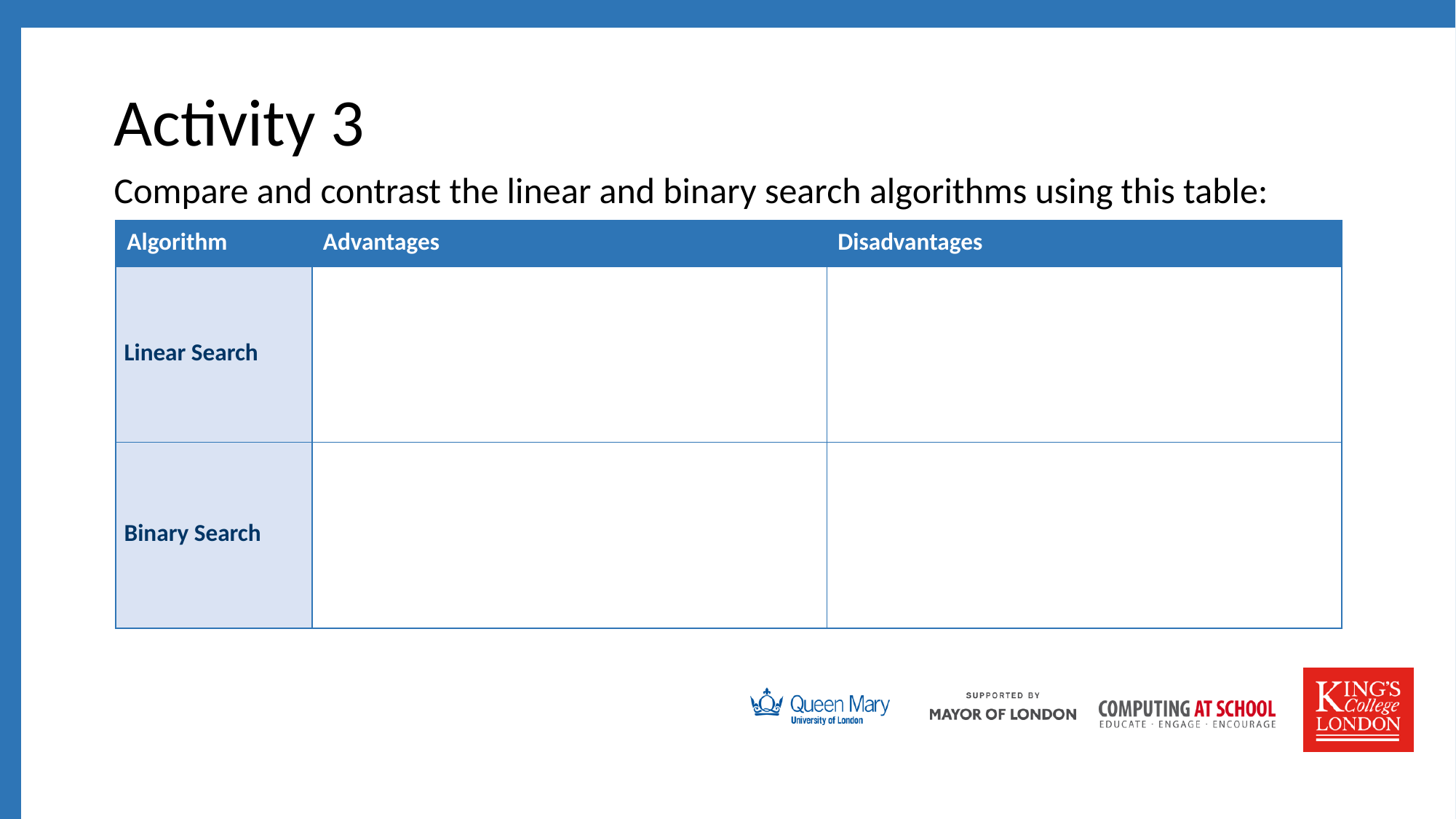

# Activity 3
Compare and contrast the linear and binary search algorithms using this table:
| Algorithm | Advantages | Disadvantages |
| --- | --- | --- |
| Linear Search |  |  |
| Binary Search |  |  |